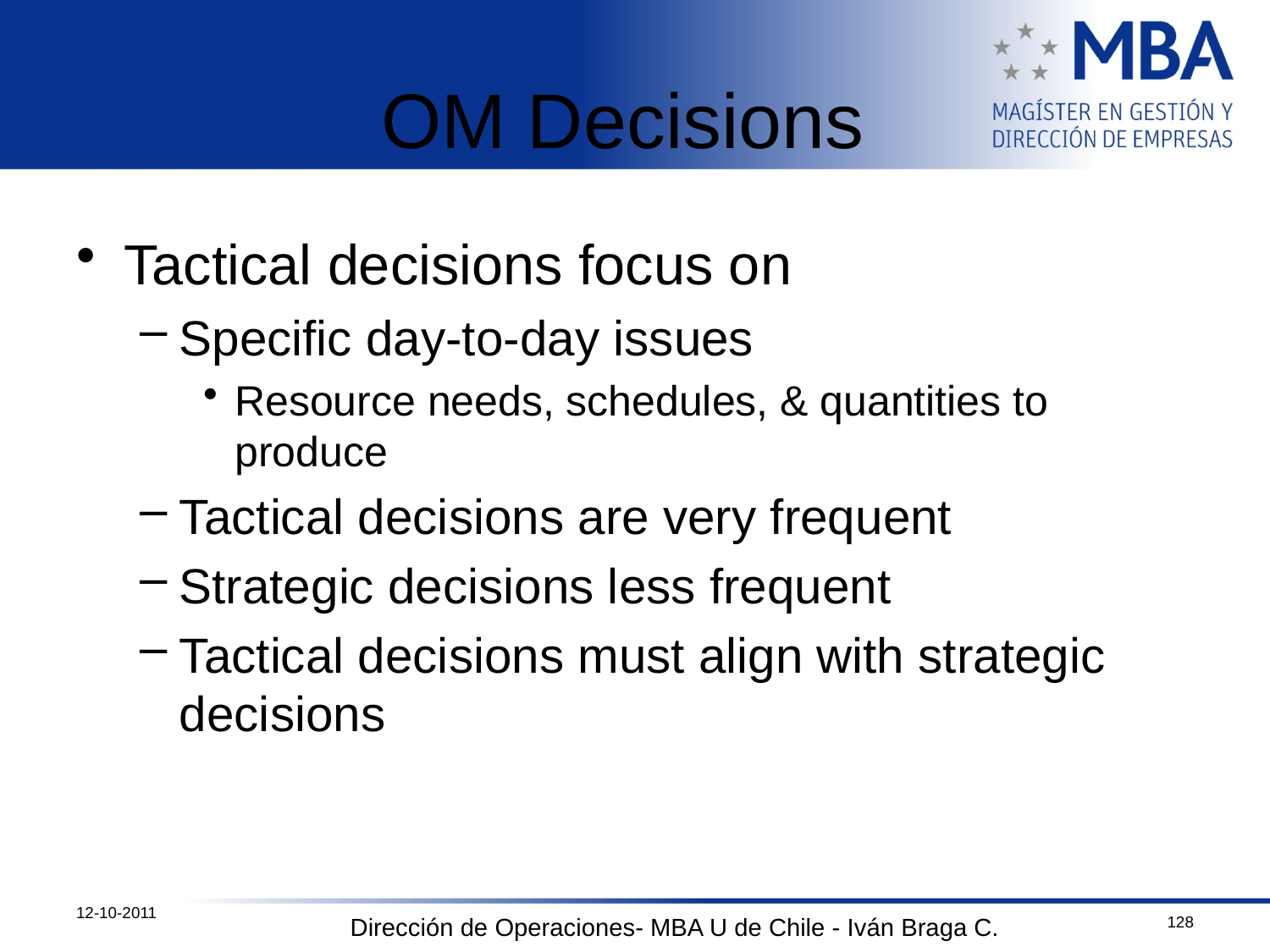

# OM Decisions
Tactical decisions focus on
Specific day-to-day issues
Resource needs, schedules, & quantities to produce
Tactical decisions are very frequent
Strategic decisions less frequent
Tactical decisions must align with strategic decisions
12-10-2011

128